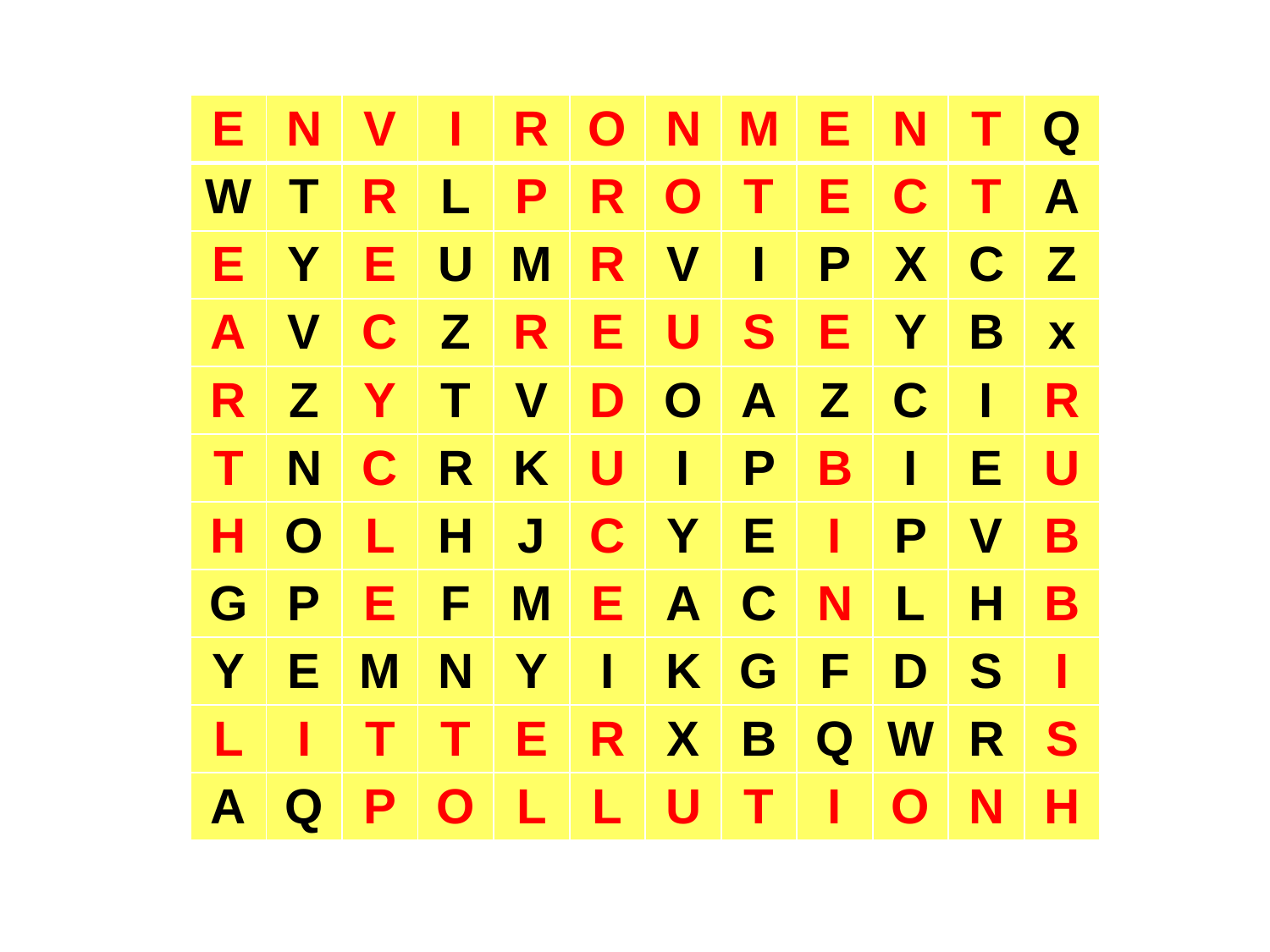

| E | N | V | I | R | O | N | M | E | N | T | Q |
| --- | --- | --- | --- | --- | --- | --- | --- | --- | --- | --- | --- |
| W | T | R | L | P | R | O | T | E | C | T | A |
| E | Y | E | U | M | R | V | I | P | X | C | Z |
| A | V | C | Z | R | E | U | S | E | Y | B | x |
| R | Z | Y | T | V | D | O | A | Z | C | I | R |
| T | N | C | R | K | U | I | P | B | I | E | U |
| H | O | L | H | J | C | Y | E | I | P | V | B |
| G | P | E | F | M | E | A | C | N | L | H | B |
| Y | E | M | N | Y | I | K | G | F | D | S | I |
| L | I | T | T | E | R | X | B | Q | W | R | S |
| A | Q | P | O | L | L | U | T | I | O | N | H |